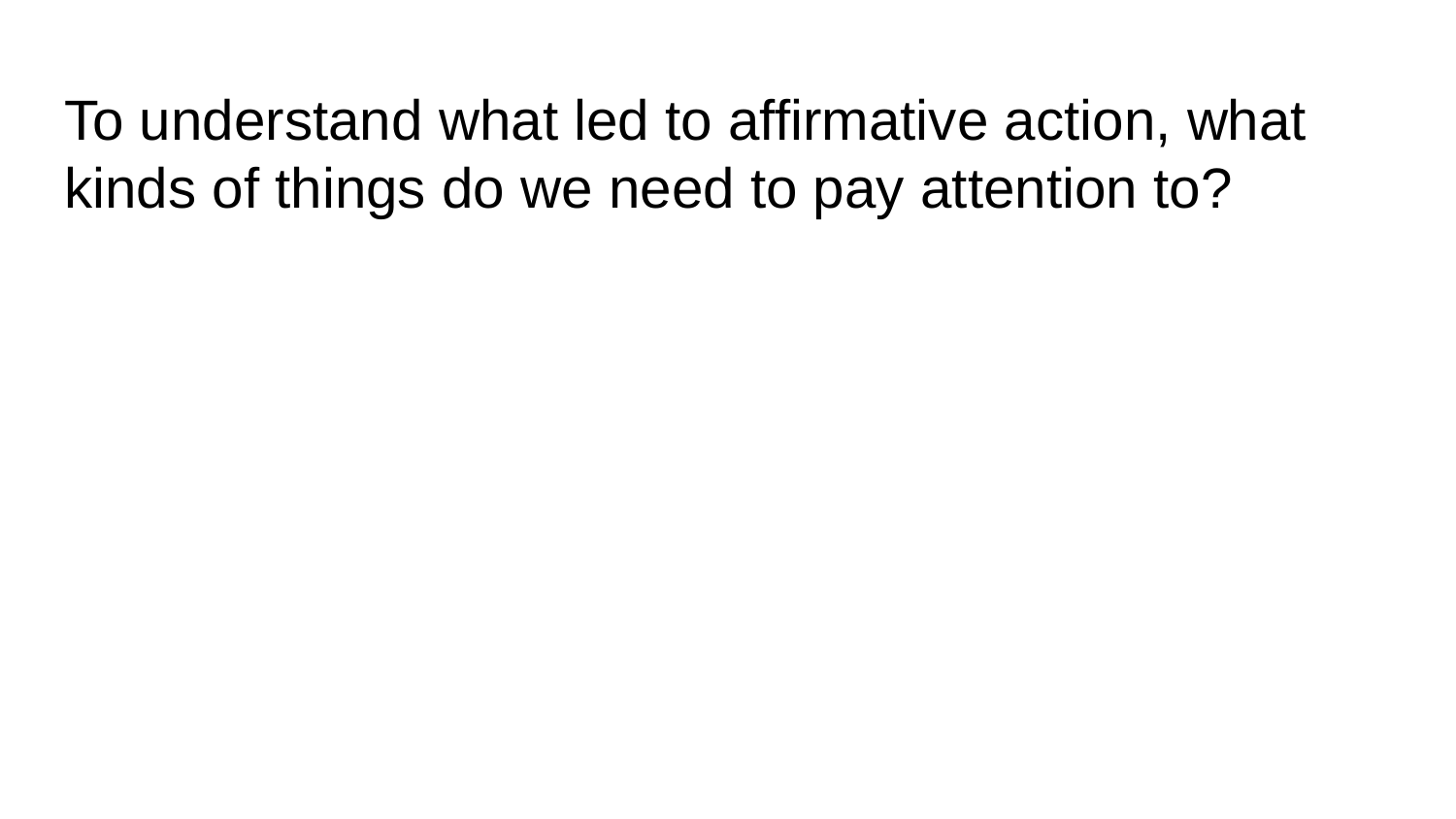

# To understand what led to affirmative action, what kinds of things do we need to pay attention to?